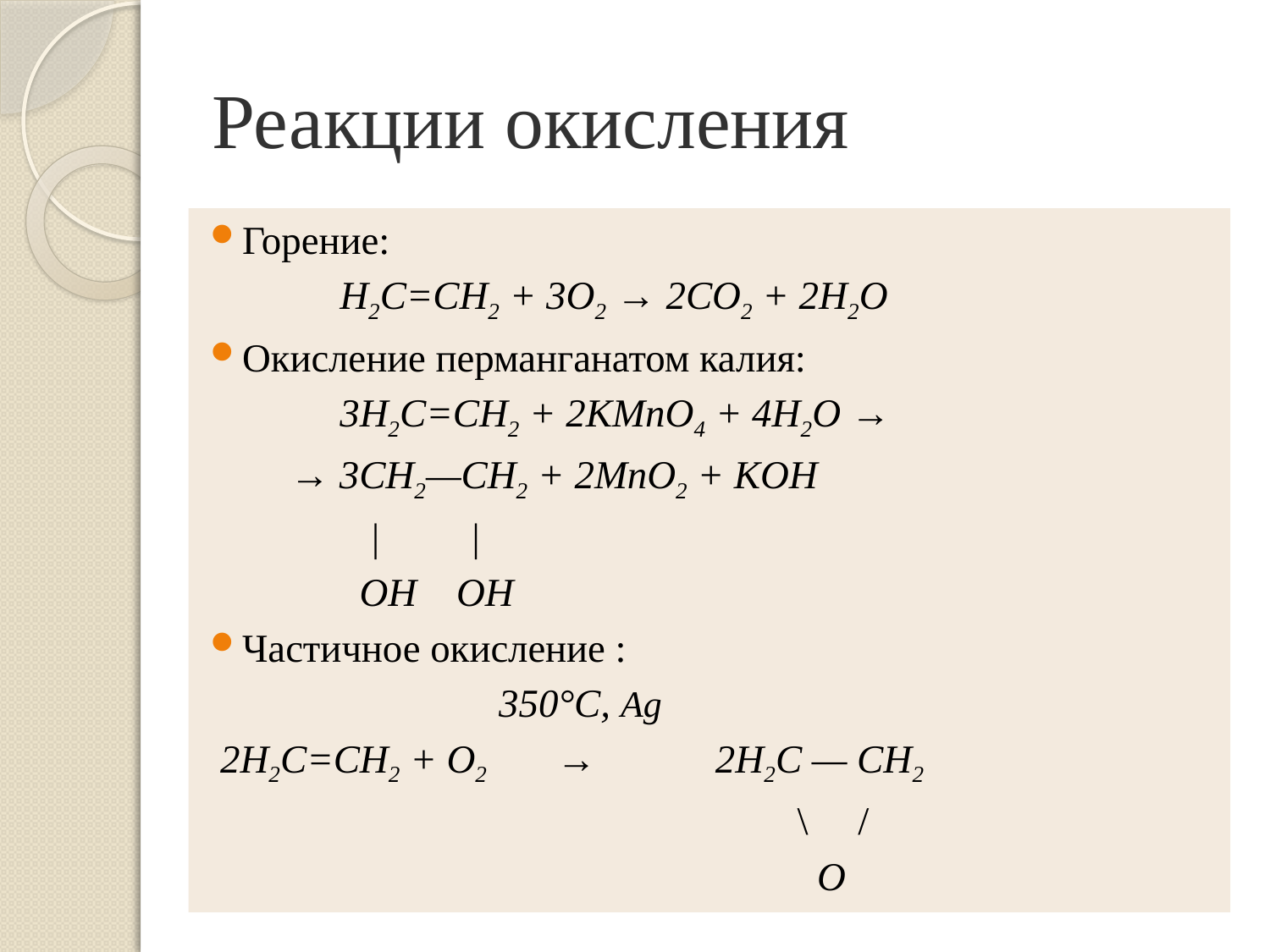

# Реакции окисления
Горение:
             Н2С=СН2 + 3O2 → 2СO2 + 2Н2O
Окисление перманганатом калия:
             3H2C=CH2 + 2KMnO4 + 4H2O →
        → 3CH2—CH2 + 2MnO2 + KOH
                |         |
               OH    OH
Частичное окисление :
                             350°C, Ag
 2Н2С=СН2 + O2       →            2Н2С — СН2
                                                           \     /
                                                             О